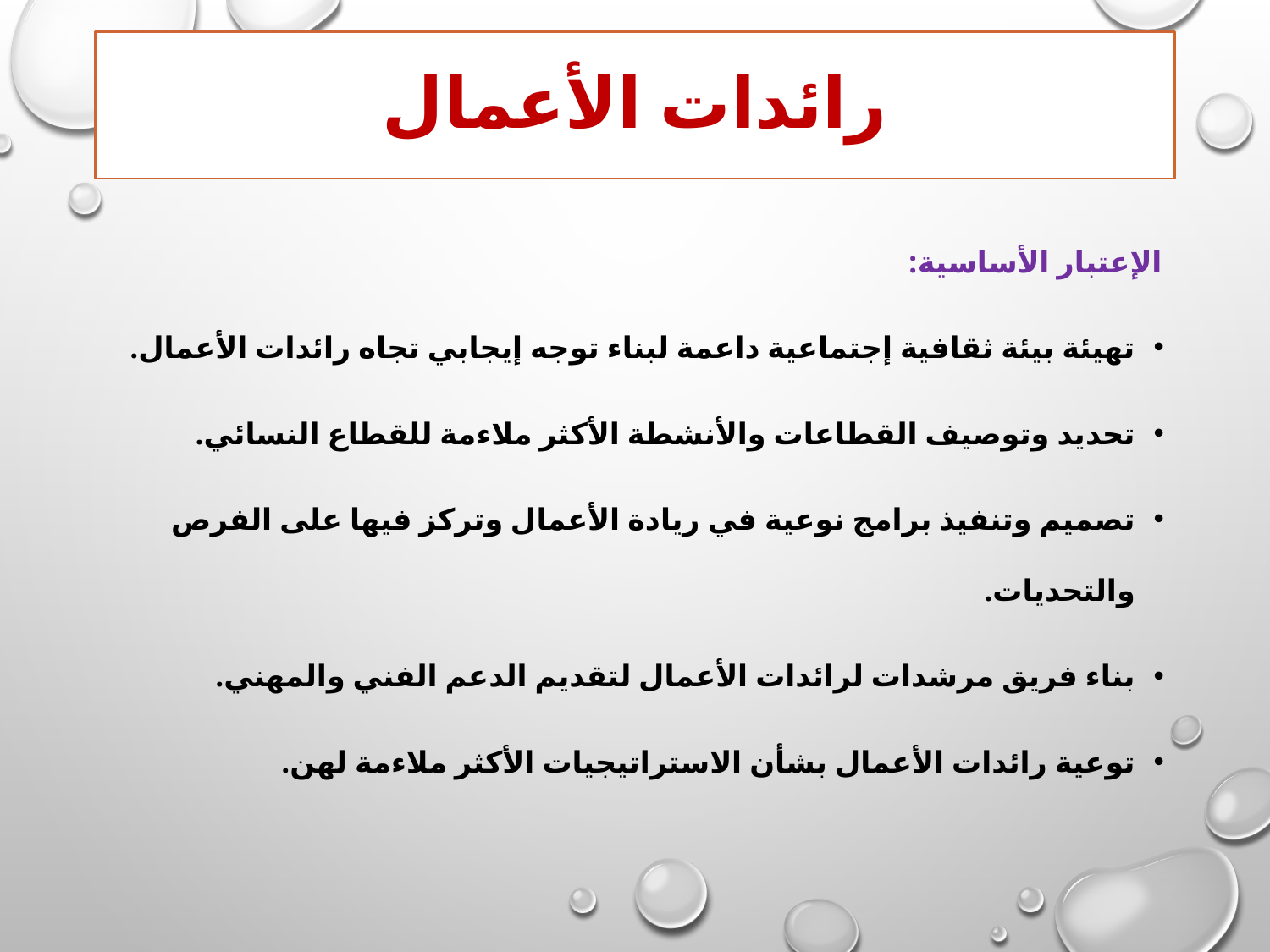

# رائدات الأعمال
الإعتبار الأساسية:
تهيئة بيئة ثقافية إجتماعية داعمة لبناء توجه إيجابي تجاه رائدات الأعمال.
تحديد وتوصيف القطاعات والأنشطة الأكثر ملاءمة للقطاع النسائي.
تصميم وتنفيذ برامج نوعية في ريادة الأعمال وتركز فيها على الفرص والتحديات.
بناء فريق مرشدات لرائدات الأعمال لتقديم الدعم الفني والمهني.
توعية رائدات الأعمال بشأن الاستراتيجيات الأكثر ملاءمة لهن.